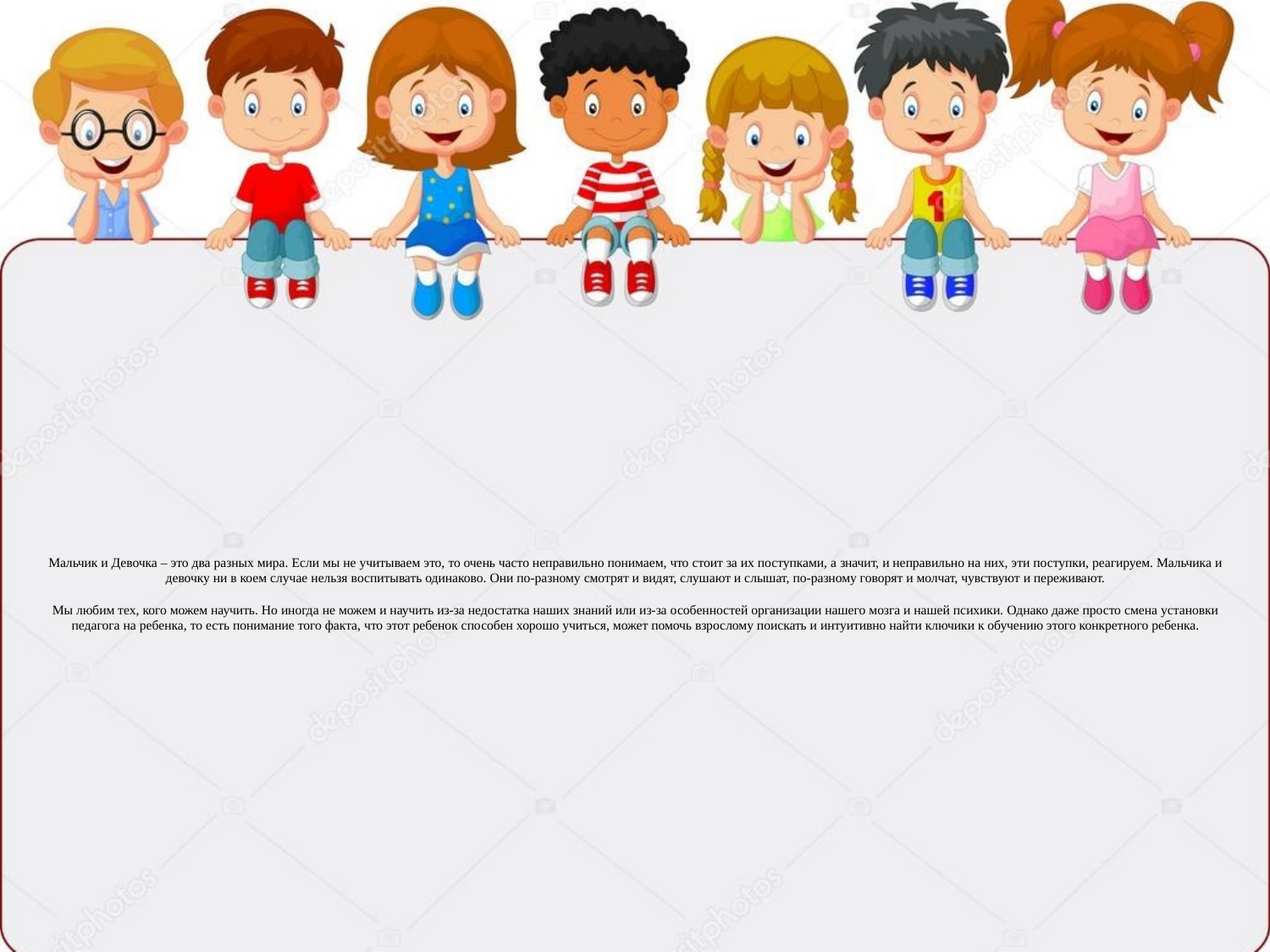

# Мальчик и Девочка – это два разных мира. Если мы не учитываем это, то очень часто неправильно понимаем, что стоит за их поступками, а значит, и неправильно на них, эти поступки, реагируем. Мальчика и девочку ни в коем случае нельзя воспитывать одинаково. Они по-разному смотрят и видят, слушают и слышат, по-разному говорят и молчат, чувствуют и переживают. Мы любим тех, кого можем научить. Но иногда не можем и научить из-за недостатка наших знаний или из-за особенностей организации нашего мозга и нашей психики. Однако даже просто смена установки педагога на ребенка, то есть понимание того факта, что этот ребенок способен хорошо учиться, может помочь взрослому поискать и интуитивно найти ключики к обучению этого конкретного ребенка.